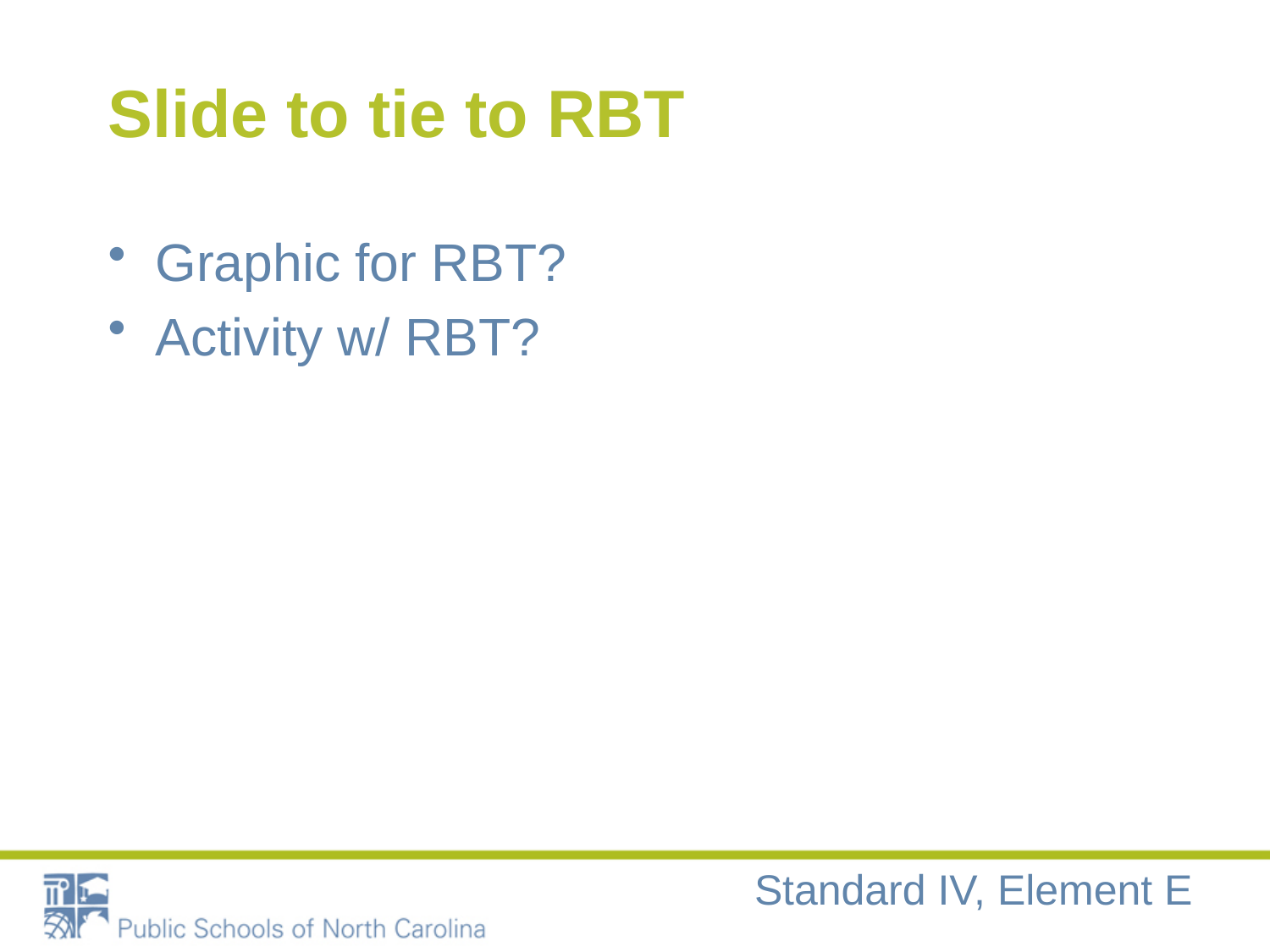

# Slide to tie to RBT
Graphic for RBT?
Activity w/ RBT?

Standard IV, Element E